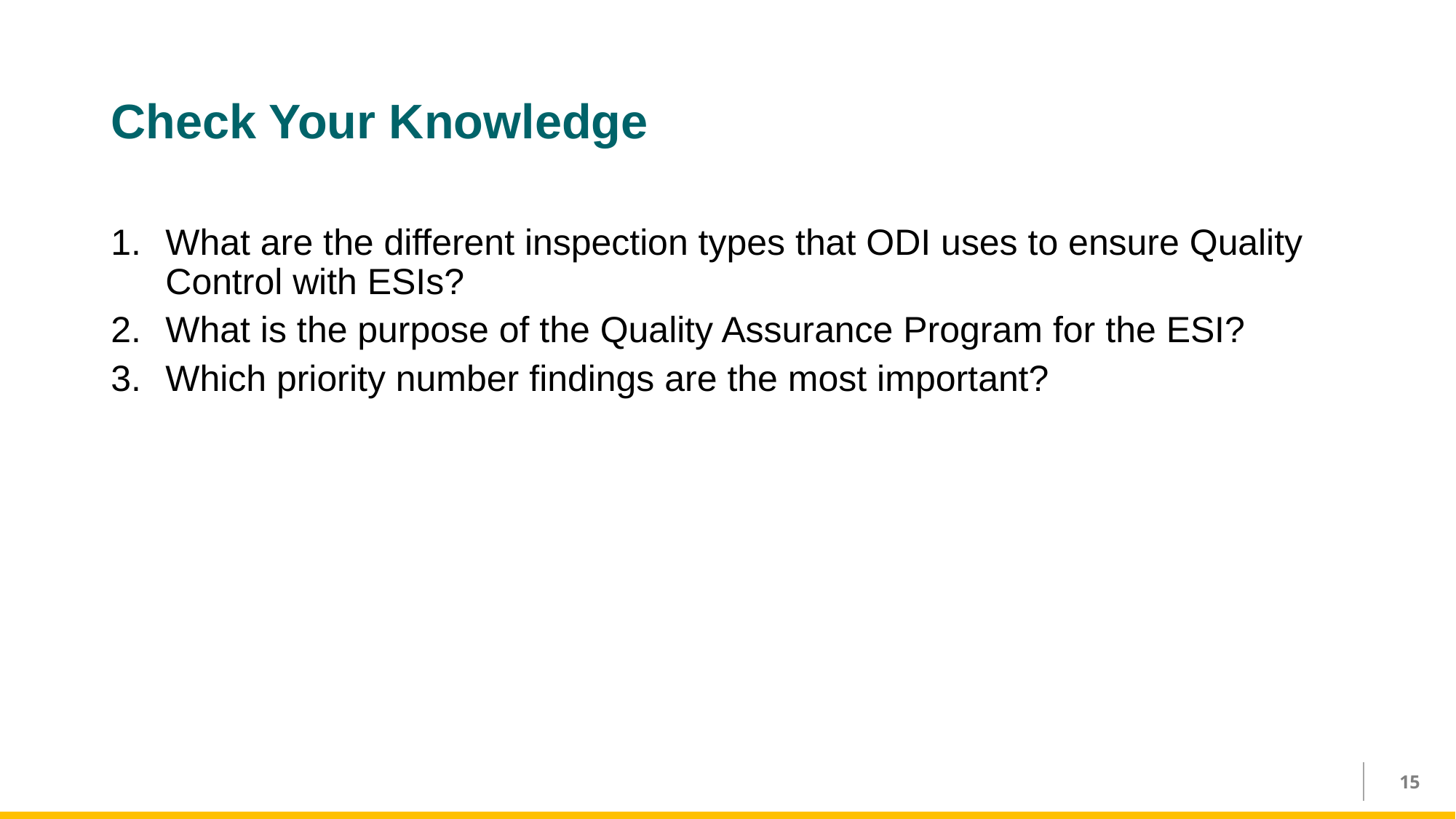

# Check Your Knowledge
What are the different inspection types that ODI uses to ensure Quality Control with ESIs?
What is the purpose of the Quality Assurance Program for the ESI?
Which priority number findings are the most important?